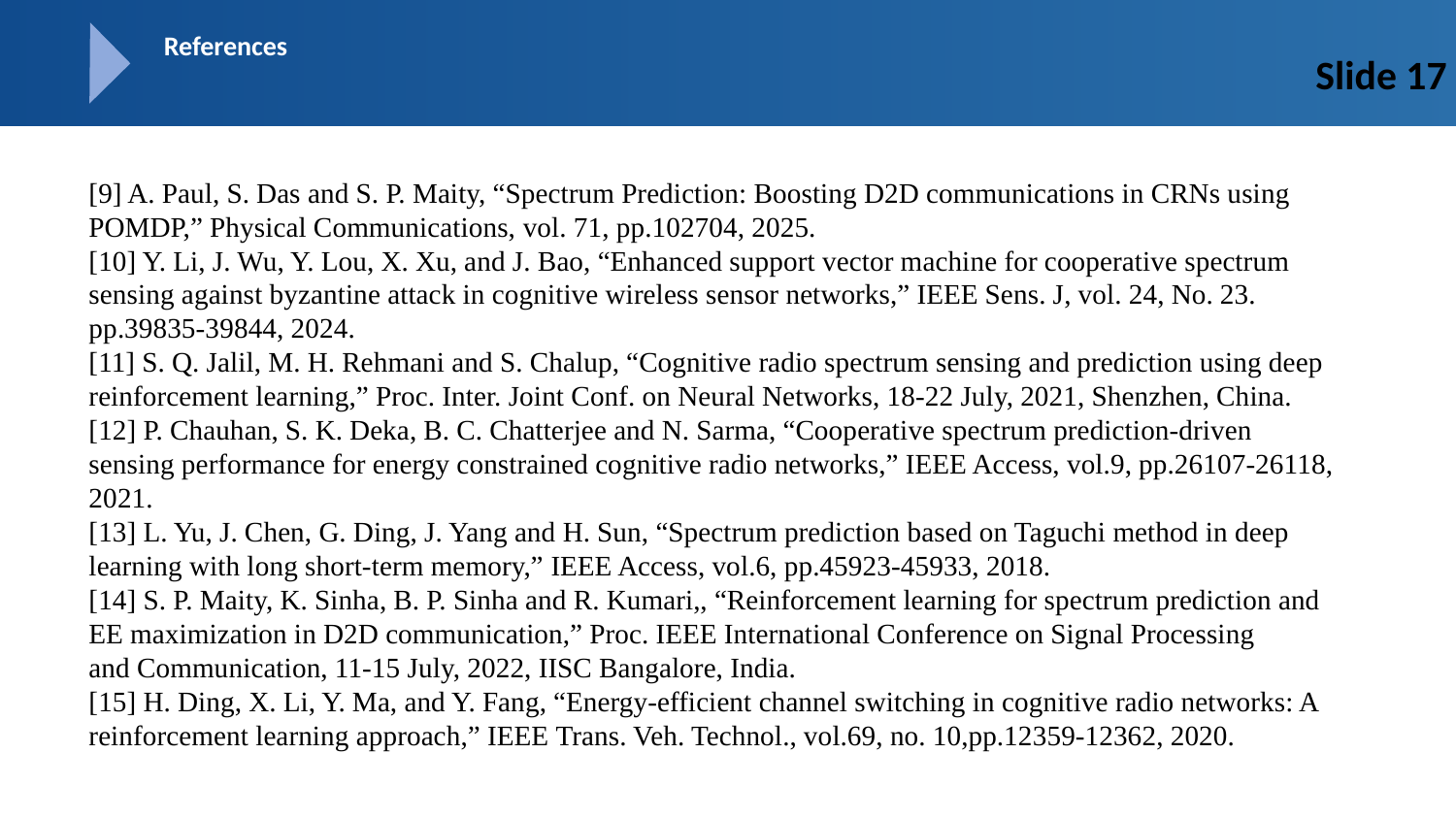

|  | References |  |  |  |  |  |  |
| --- | --- | --- | --- | --- | --- | --- | --- |

Slide 17
[9] A. Paul, S. Das and S. P. Maity, “Spectrum Prediction: Boosting D2D communications in CRNs using POMDP,” Physical Communications, vol. 71, pp.102704, 2025.
[10] Y. Li, J. Wu, Y. Lou, X. Xu, and J. Bao, “Enhanced support vector machine for cooperative spectrum sensing against byzantine attack in cognitive wireless sensor networks,” IEEE Sens. J, vol. 24, No. 23.
pp.39835-39844, 2024.
[11] S. Q. Jalil, M. H. Rehmani and S. Chalup, “Cognitive radio spectrum sensing and prediction using deep reinforcement learning,” Proc. Inter. Joint Conf. on Neural Networks, 18-22 July, 2021, Shenzhen, China.
[12] P. Chauhan, S. K. Deka, B. C. Chatterjee and N. Sarma, “Cooperative spectrum prediction-driven sensing performance for energy constrained cognitive radio networks,” IEEE Access, vol.9, pp.26107-26118, 2021.
[13] L. Yu, J. Chen, G. Ding, J. Yang and H. Sun, “Spectrum prediction based on Taguchi method in deep learning with long short-term memory,” IEEE Access, vol.6, pp.45923-45933, 2018.
[14] S. P. Maity, K. Sinha, B. P. Sinha and R. Kumari,, “Reinforcement learning for spectrum prediction and EE maximization in D2D communication,” Proc. IEEE International Conference on Signal Processing
and Communication, 11-15 July, 2022, IISC Bangalore, India.
[15] H. Ding, X. Li, Y. Ma, and Y. Fang, “Energy-efficient channel switching in cognitive radio networks: A reinforcement learning approach,” IEEE Trans. Veh. Technol., vol.69, no. 10,pp.12359-12362, 2020.